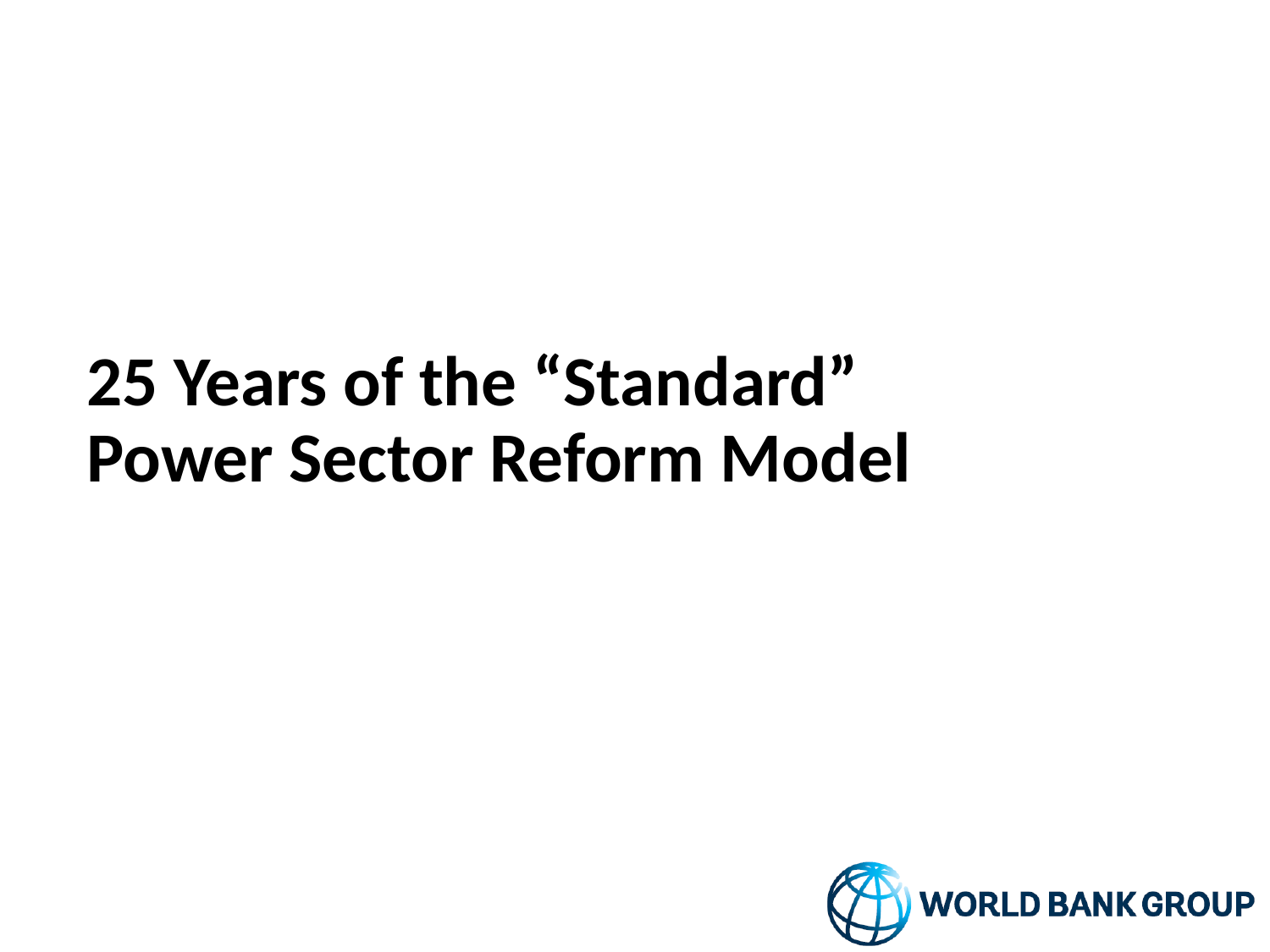

25 Years of the “Standard”                     Power Sector Reform Model
2